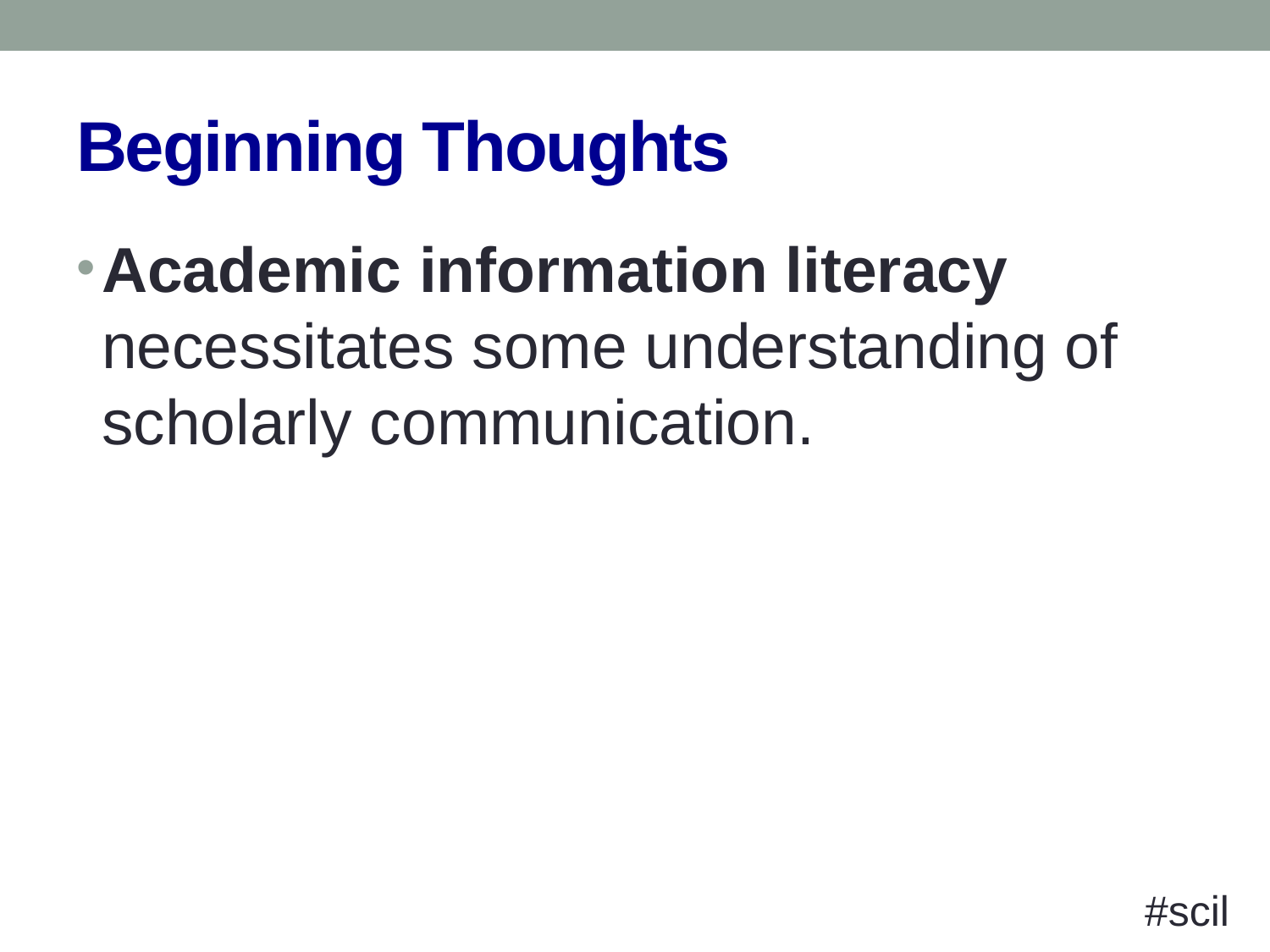

# Beginning Thoughts
Academic information literacy necessitates some understanding of scholarly communication.

#scil